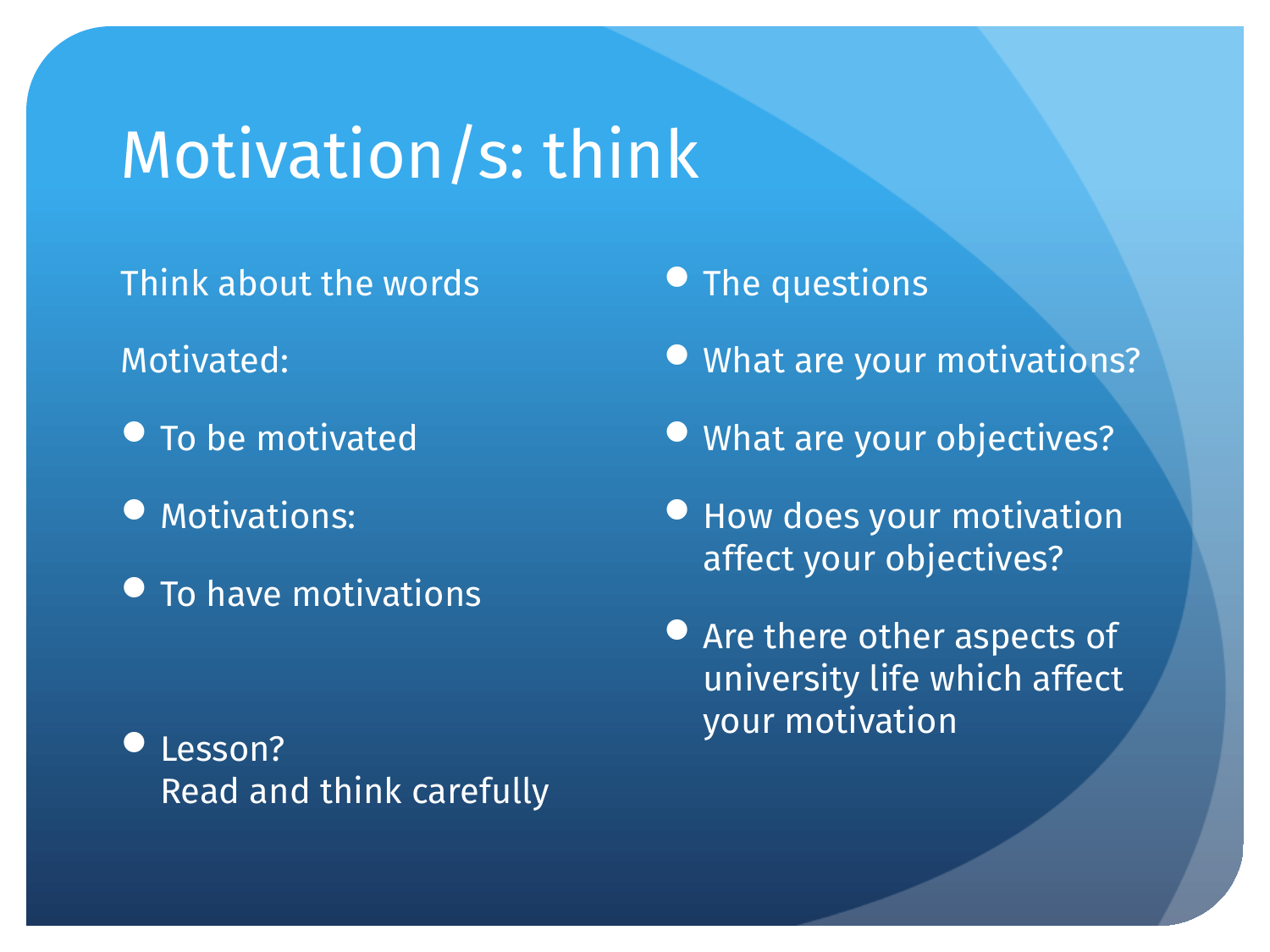

# Motivation/s: think
Think about the words
Motivated:
To be motivated
Motivations:
To have motivations

Lesson?
Read and think carefully
The questions
What are your motivations?
What are your objectives?
How does your motivation affect your objectives?
Are there other aspects of  university life which affect your motivation